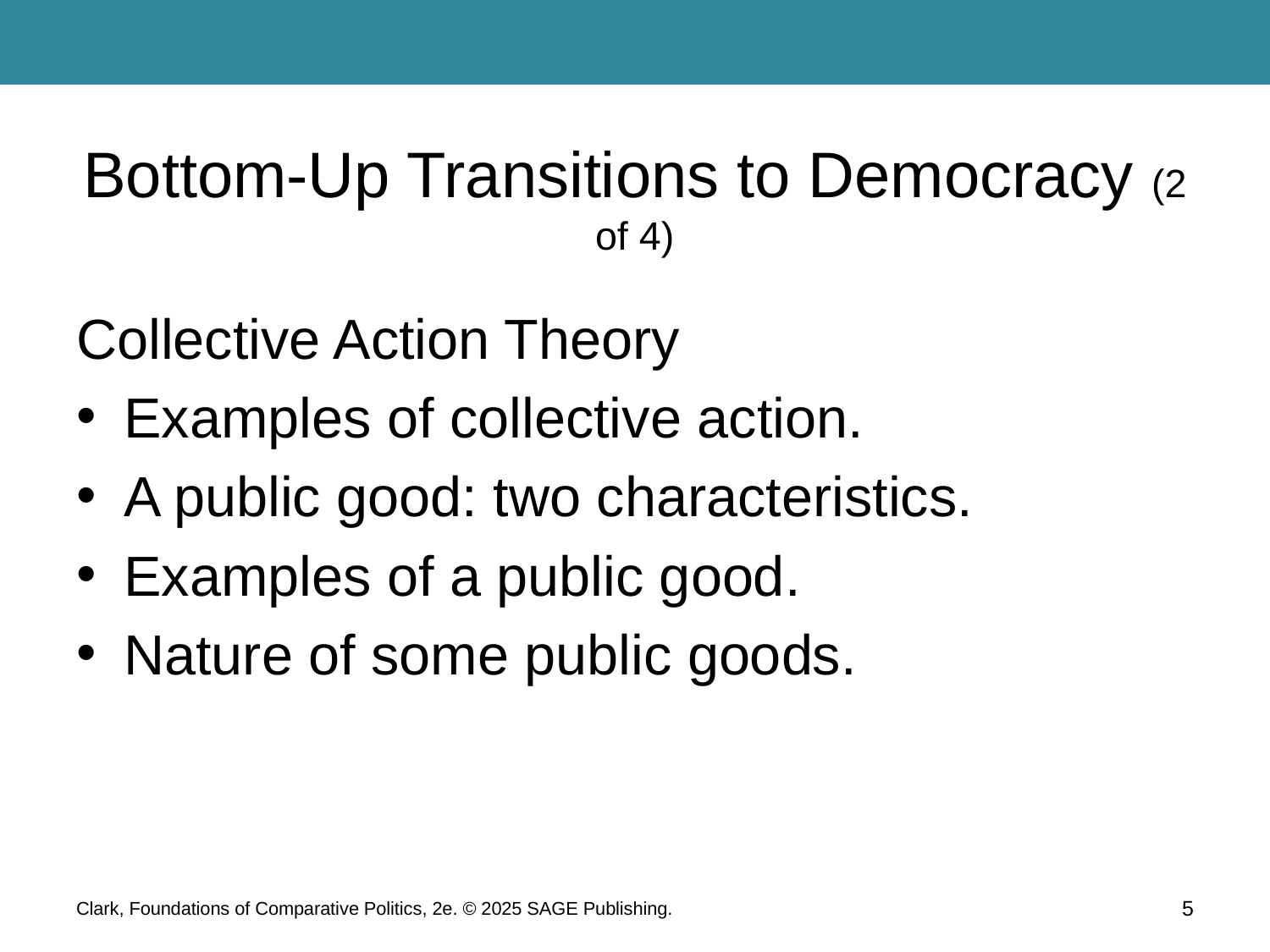

# Bottom-Up Transitions to Democracy (2 of 4)
Collective Action Theory
Examples of collective action.
A public good: two characteristics.
Examples of a public good.
Nature of some public goods.
Clark, Foundations of Comparative Politics, 2e. © 2025 SAGE Publishing.
5